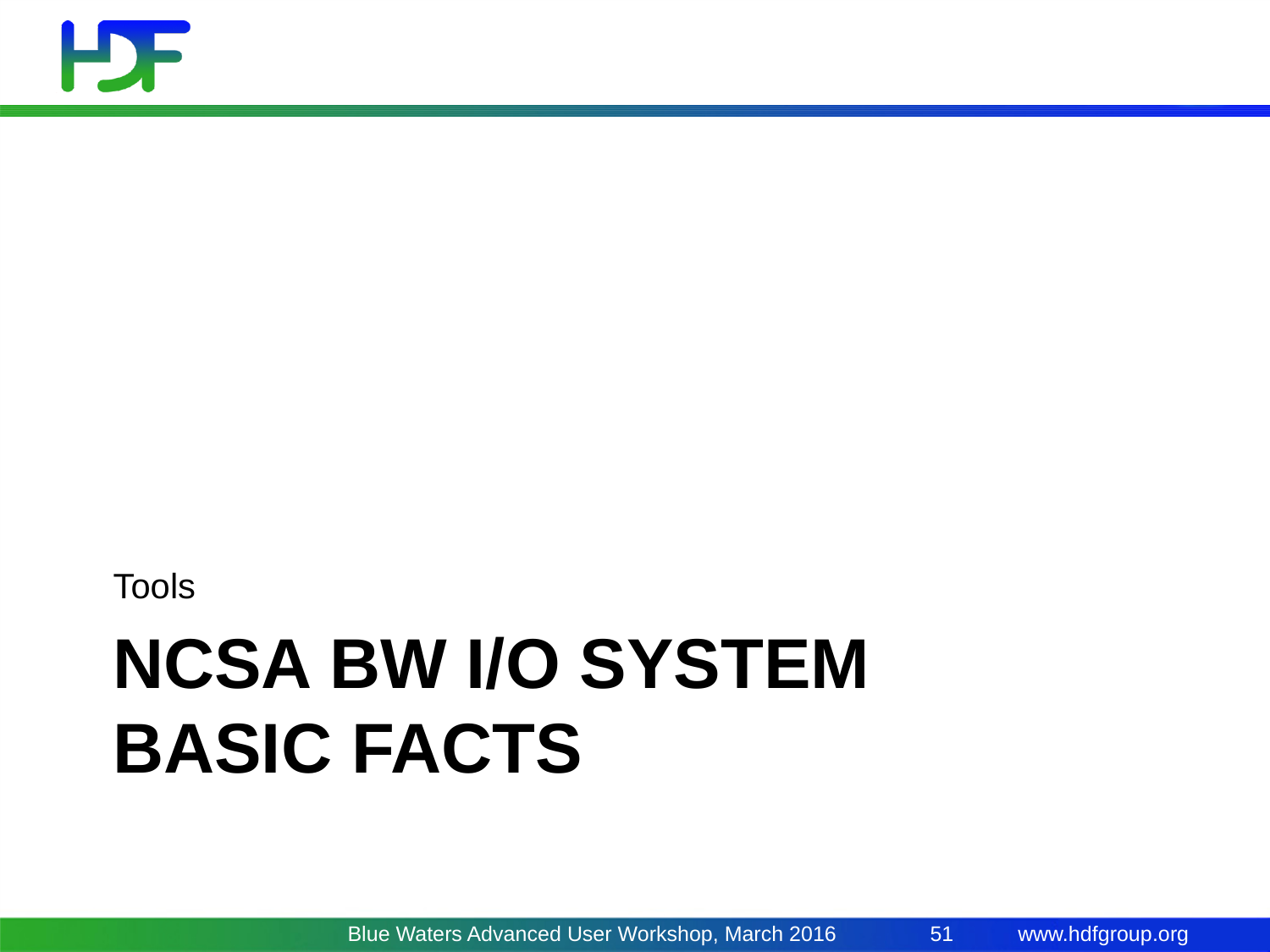

Tools
# NCSA BW I/O System Basic Facts
Blue Waters Advanced User Workshop, March 2016
51